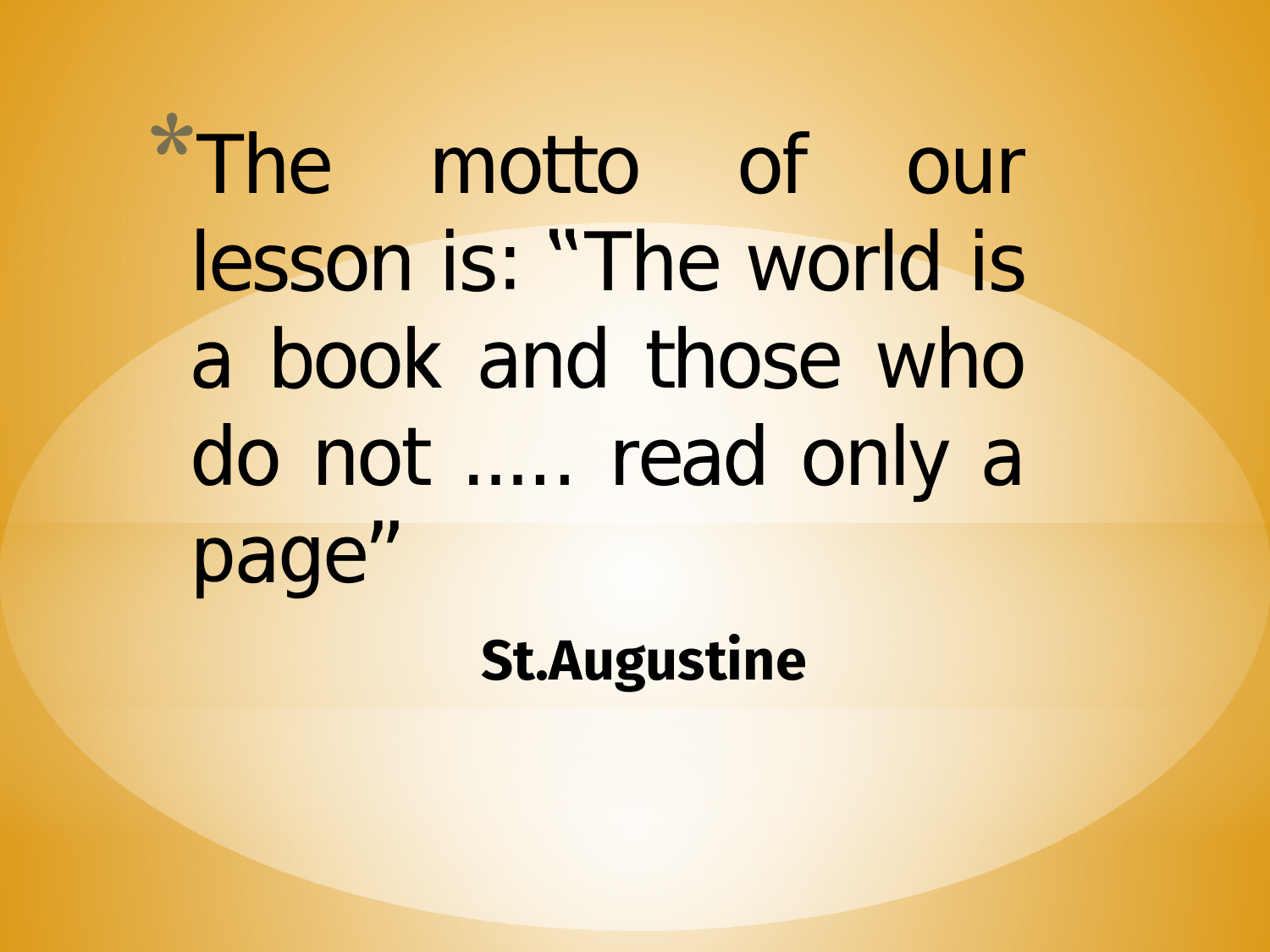

# The motto of our lesson is: “The world is a book and those who do not ….. read only a page” St.Augustine